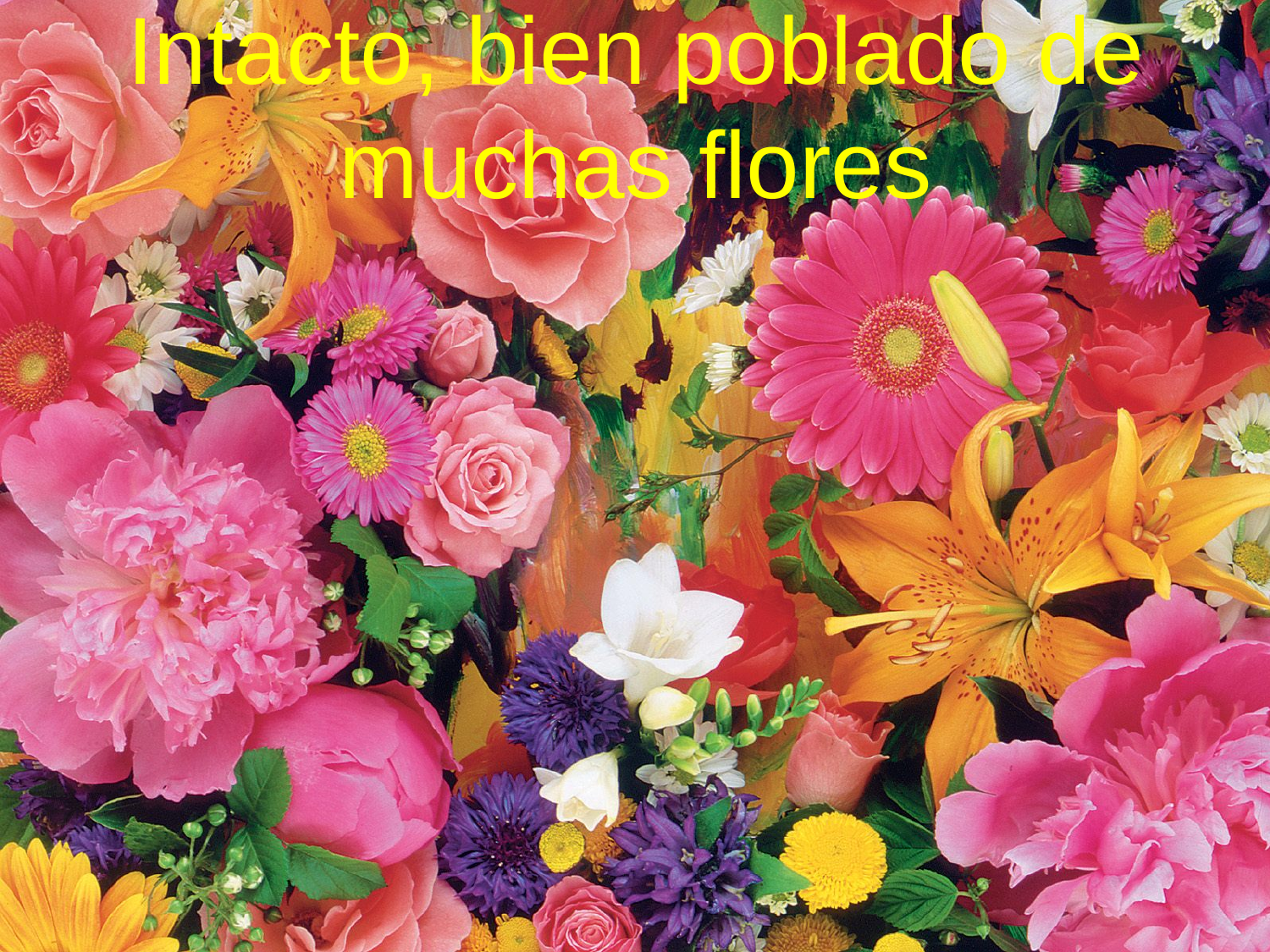

# Intacto, bien poblado de muchas flores